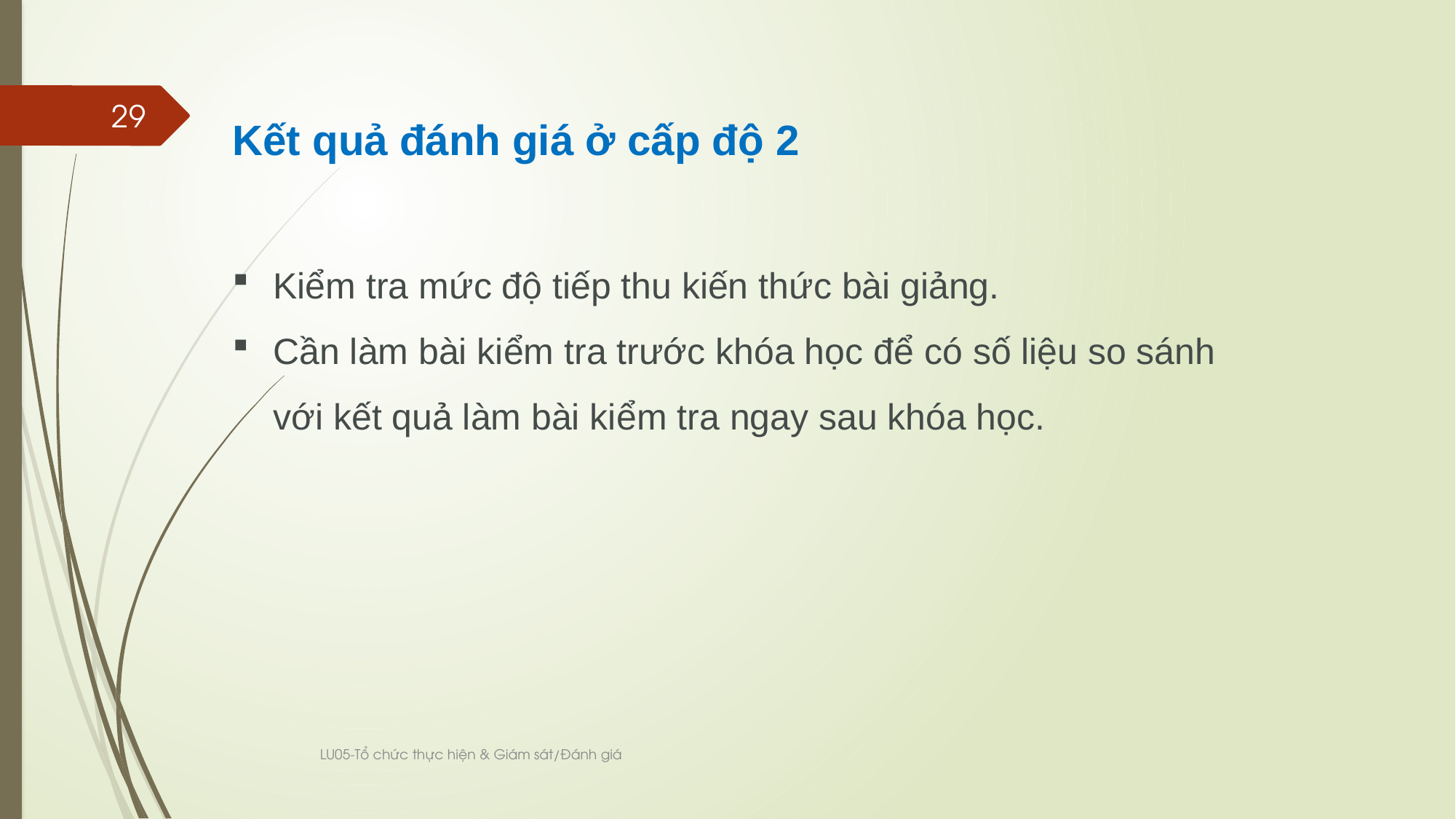

Kết quả đánh giá ở cấp độ 2

Kiểm tra mức độ tiếp thu kiến thức bài giảng.
Cần làm bài kiểm tra trước khóa học để có số liệu so sánh với kết quả làm bài kiểm tra ngay sau khóa học.
29
LU05-Tổ chức thực hiện & Giám sát/Đánh giá